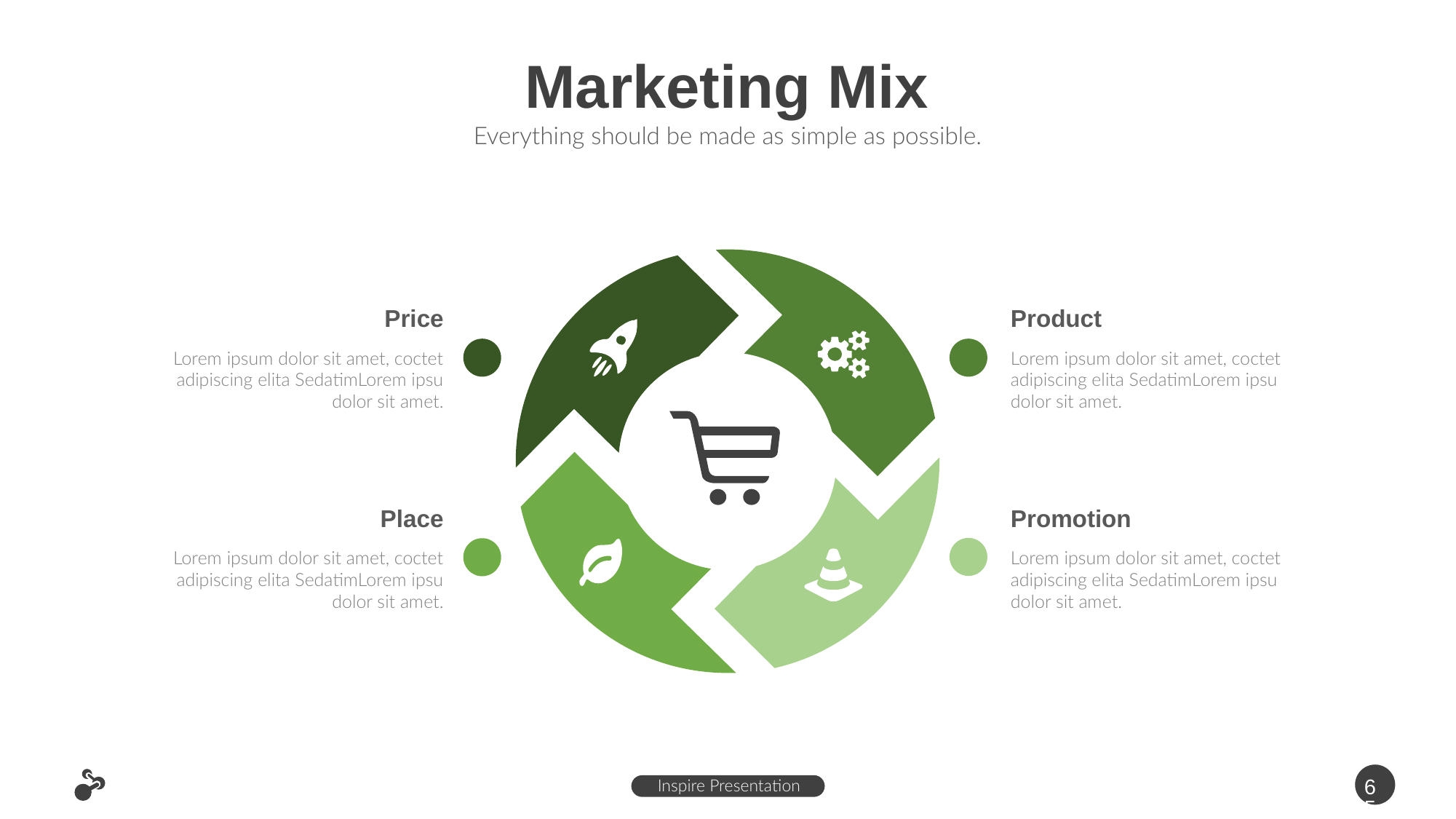

Marketing Mix
Everything should be made as simple as possible.

Price
Lorem ipsum dolor sit amet, coctet adipiscing elita SedatimLorem ipsu dolor sit amet.
Product
Lorem ipsum dolor sit amet, coctet adipiscing elita SedatimLorem ipsu dolor sit amet.

Place
Lorem ipsum dolor sit amet, coctet adipiscing elita SedatimLorem ipsu dolor sit amet.
Promotion
Lorem ipsum dolor sit amet, coctet adipiscing elita SedatimLorem ipsu dolor sit amet.

65

Inspire Presentation